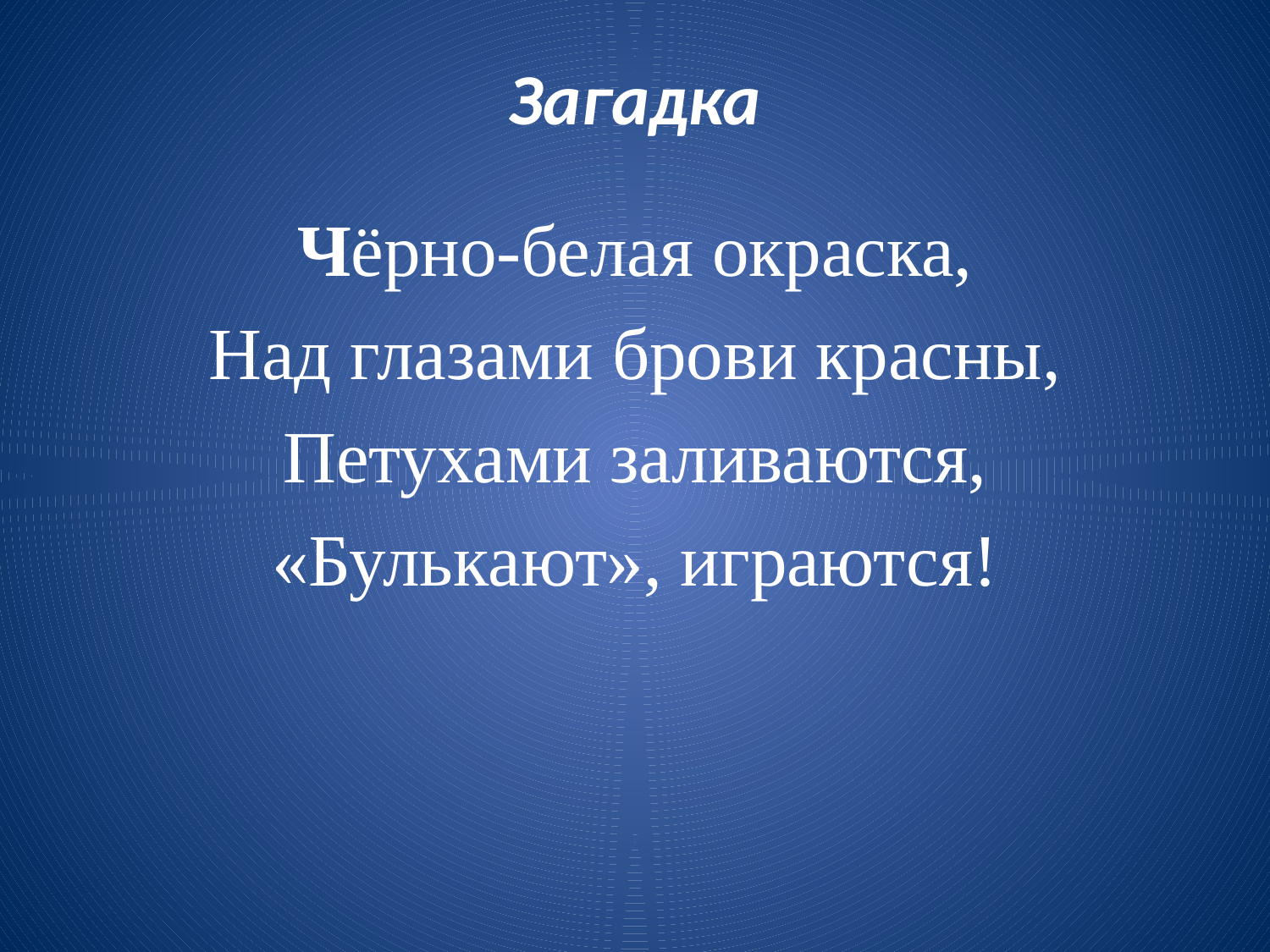

# Загадка
Чёрно-белая окраска,
Над глазами брови красны,
Петухами заливаются,
«Булькают», играются!